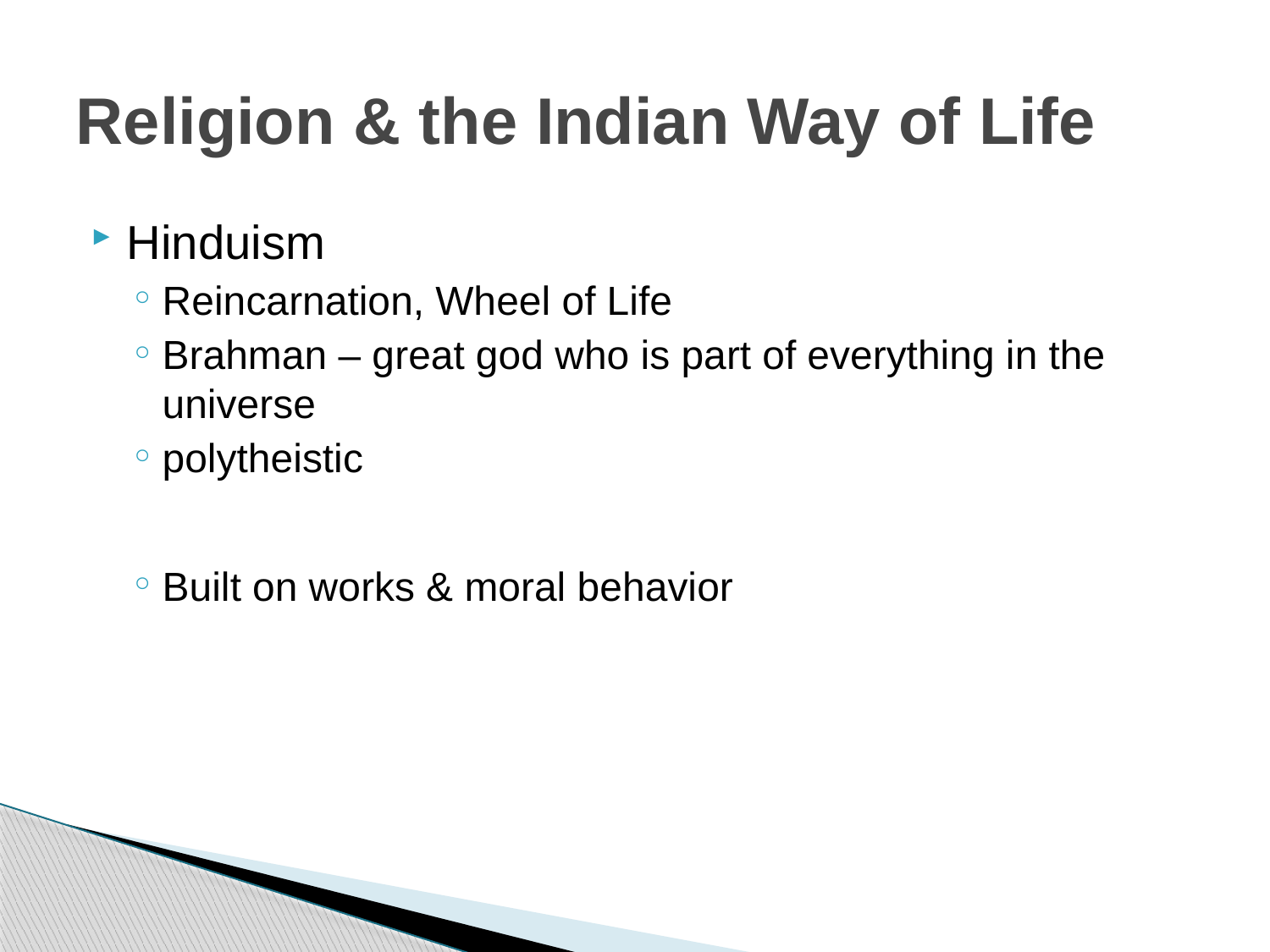

# Religion & the Indian Way of Life
Hinduism
Reincarnation, Wheel of Life
Brahman – great god who is part of everything in the universe
polytheistic

Built on works & moral behavior